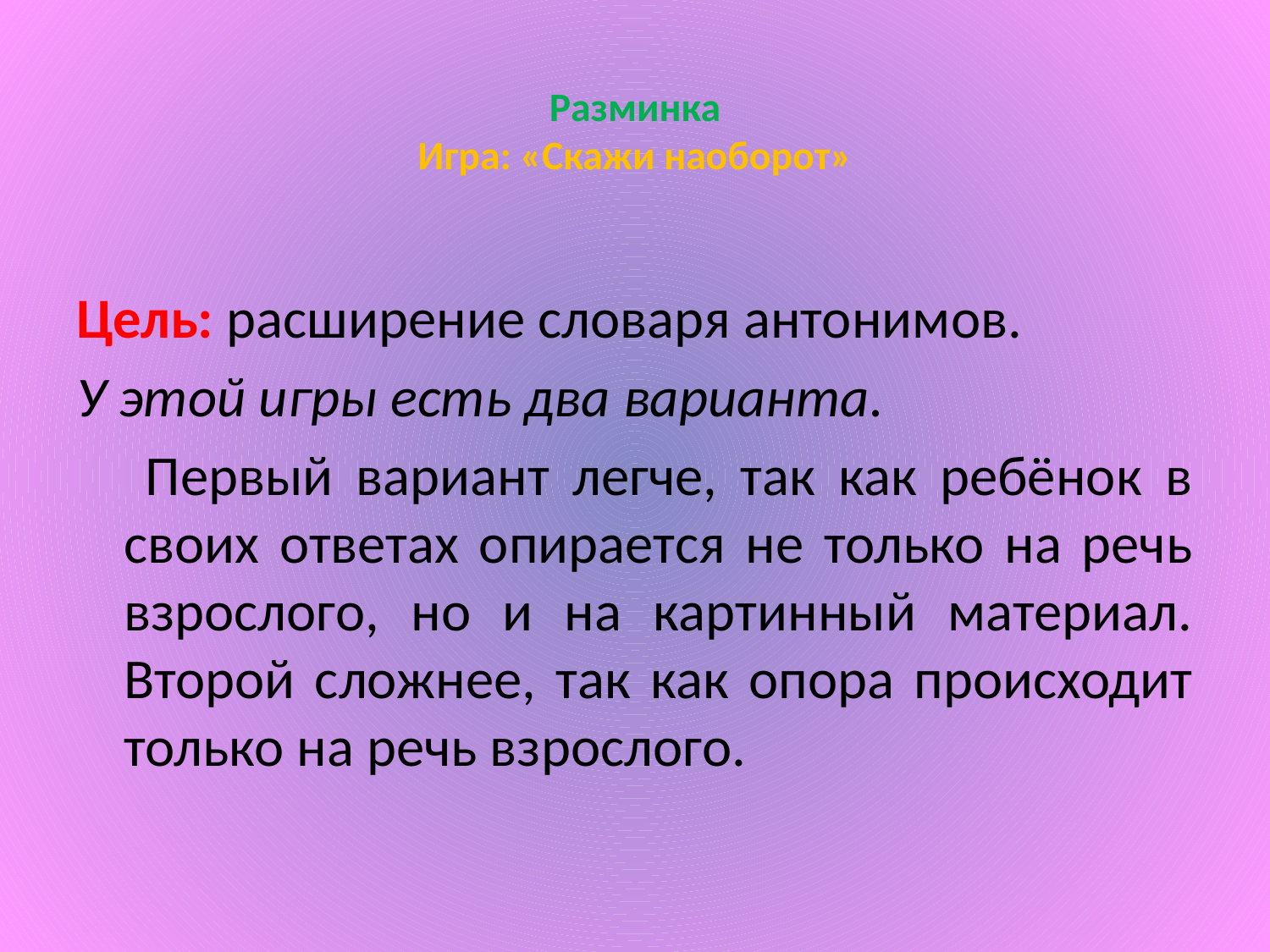

# Разминка Игра: «Скажи наоборот»
Цель: расширение словаря антонимов.
У этой игры есть два варианта.
   Первый вариант легче, так как ребёнок в своих ответах опирается не только на речь взрослого, но и на картинный материал. Второй сложнее, так как опора происходит только на речь взрослого.